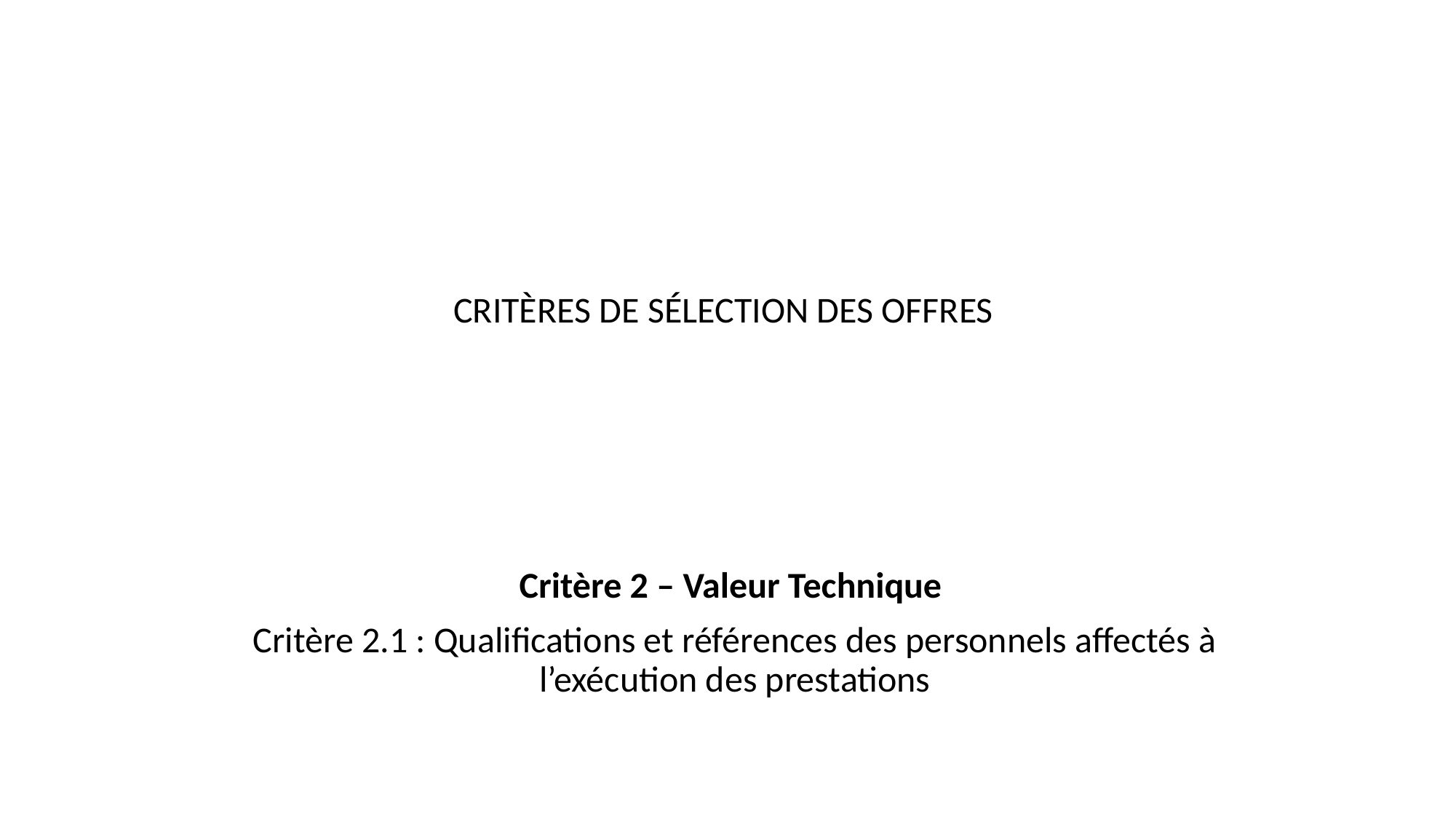

# CRITÈRES DE SÉLECTION DES OFFRES
Critère 2 – Valeur Technique
Critère 2.1 : Qualifications et références des personnels affectés à l’exécution des prestations